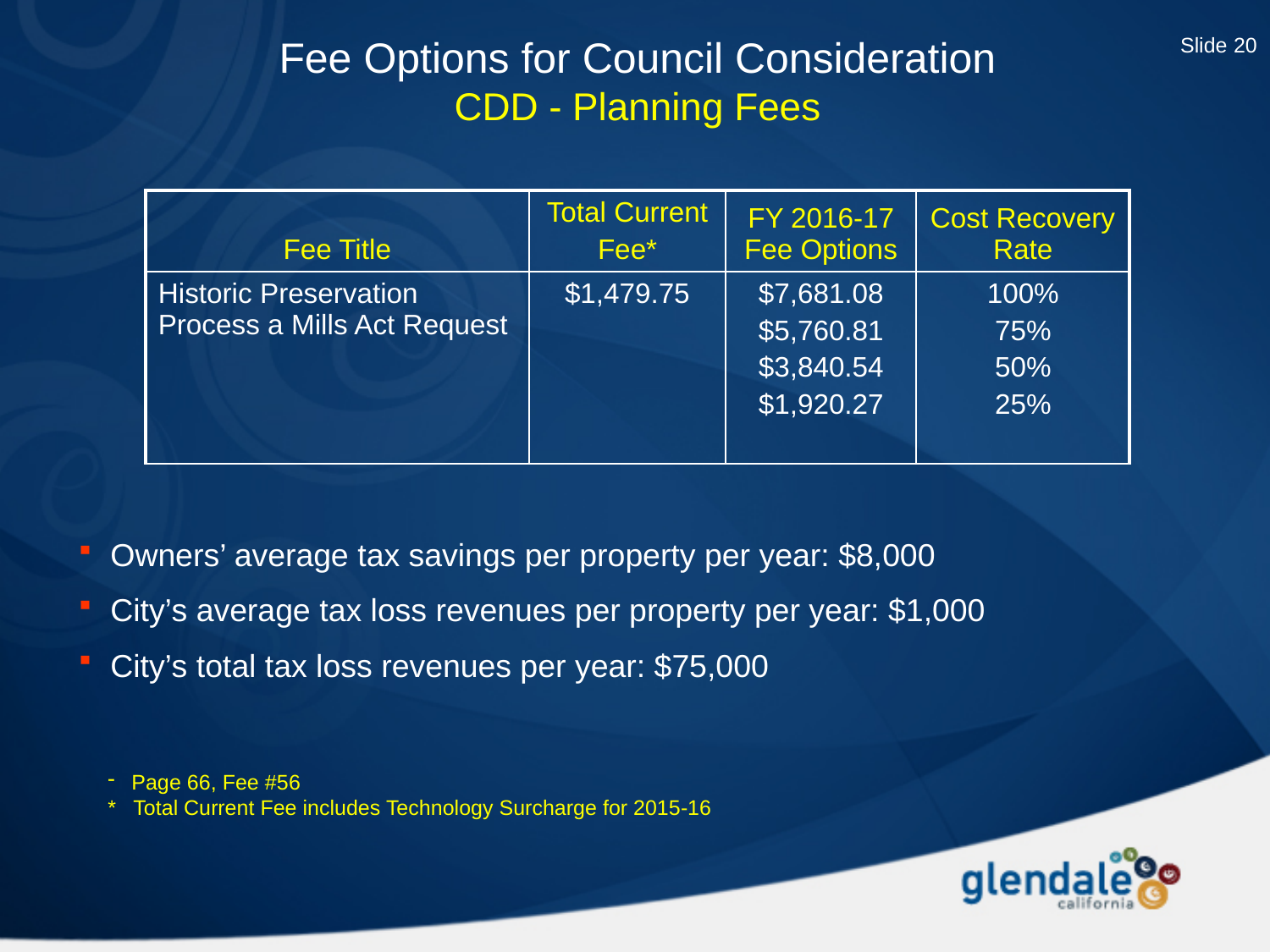

Slide 20
Fee Options for Council Consideration
CDD - Planning Fees
| Fee Title | Total Current Fee\* | FY 2016-17 Fee Options | Cost Recovery Rate |
| --- | --- | --- | --- |
| Historic Preservation Process a Mills Act Request | $1,479.75 | $7,681.08 $5,760.81 $3,840.54 $1,920.27 | 100% 75% 50% 25% |
Owners’ average tax savings per property per year: $8,000
City’s average tax loss revenues per property per year: $1,000
City’s total tax loss revenues per year: $75,000
Page 66, Fee #56
*   Total Current Fee includes Technology Surcharge for 2015-16